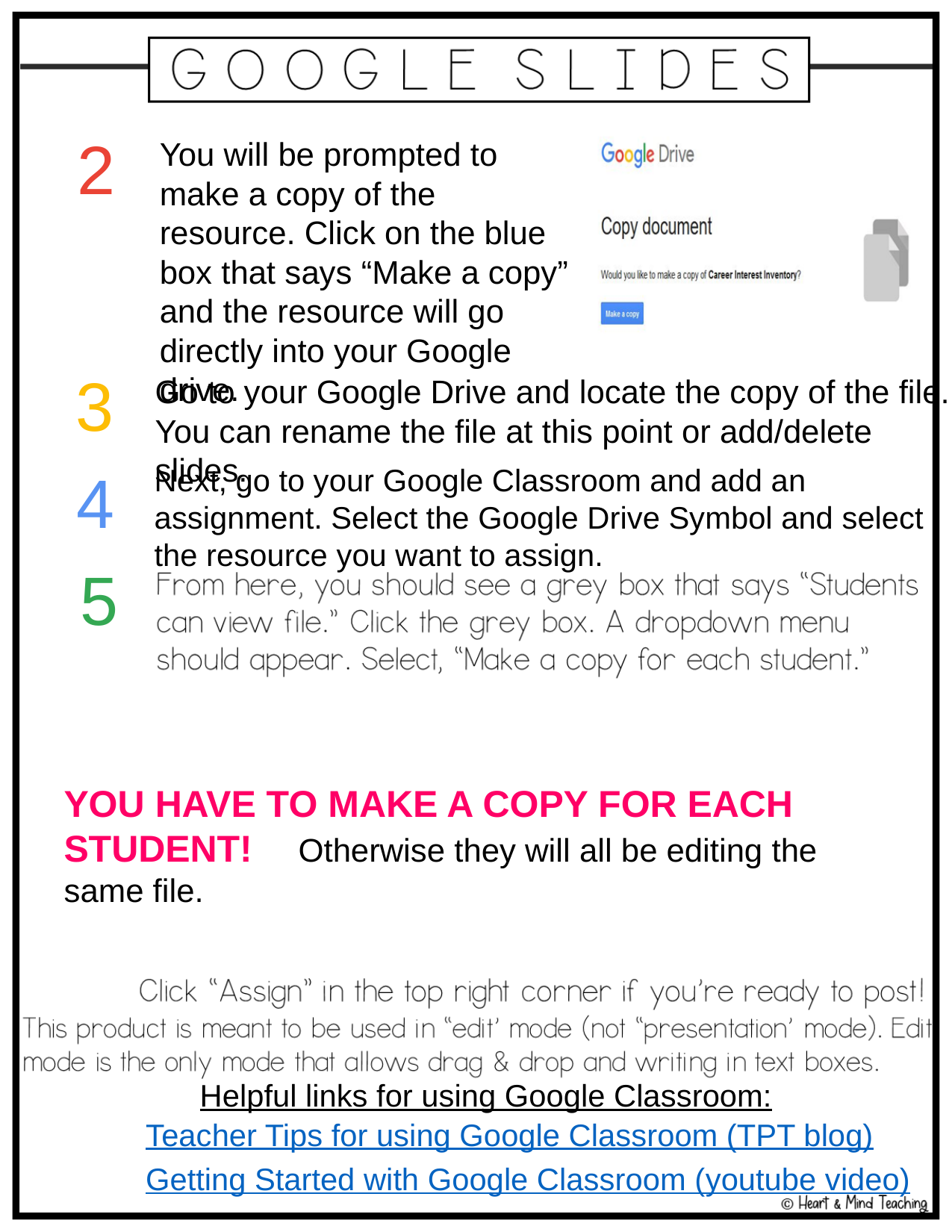

2
You will be prompted to make a copy of the resource. Click on the blue box that says “Make a copy” and the resource will go directly into your Google drive.
3
Go to your Google Drive and locate the copy of the file. You can rename the file at this point or add/delete slides.
4
Next, go to your Google Classroom and add an assignment. Select the Google Drive Symbol and select the resource you want to assign.
5
YOU HAVE TO MAKE A COPY FOR EACH STUDENT! 	 Otherwise they will all be editing the same file.
Helpful links for using Google Classroom:
Teacher Tips for using Google Classroom (TPT blog)
Getting Started with Google Classroom (youtube video)